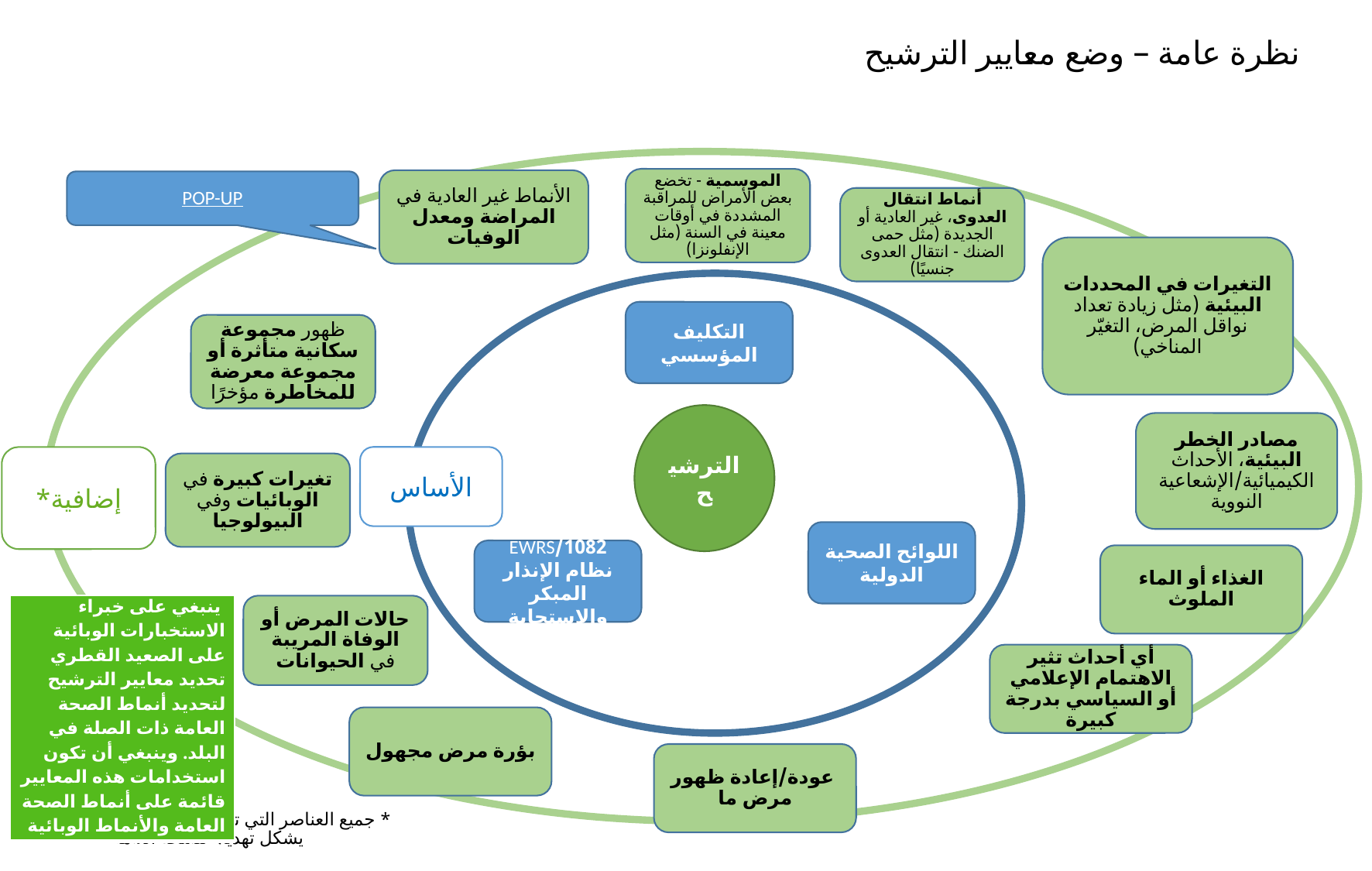

# نظرة عامة – وضع معايير الترشيح

الموسمية - تخضع بعض الأمراض للمراقبة المشددة في أوقات معينة في السنة (مثل الإنفلونزا)
الأنماط غير العادية في المراضة ومعدل الوفيات
POP-UP
أنماط انتقال العدوى، غير العادية أو الجديدة (مثل حمى الضنك - انتقال العدوى جنسيًا)
التغيرات في المحددات البيئية (مثل زيادة تعداد نواقل المرض، التغيّر المناخي)

التكليف المؤسسي
ظهور مجموعة سكانية متأثرة أو مجموعة معرضة للمخاطرة مؤخرًا
الترشيح
مصادر الخطر البيئية، الأحداث الكيميائية/الإشعاعية النووية
إضافية*
الأساس
تغيرات كبيرة في الوبائيات وفي البيولوجيا
اللوائح الصحية الدولية
1082/EWRS نظام الإنذار المبكر والاستجابة
الغذاء أو الماء الملوث
حالات المرض أو الوفاة المريبة في الحيوانات
| ينبغي على خبراء الاستخبارات الوبائية على الصعيد القطري تحديد معايير الترشيح لتحديد أنماط الصحة العامة ذات الصلة في البلد. وينبغي أن تكون استخدامات هذه المعايير قائمة على أنماط الصحة العامة والأنماط الوبائية الإقليمية الخاصة |
| --- |
أي أحداث تثير الاهتمام الإعلامي أو السياسي بدرجة كبيرة
بؤرة مرض مجهول
 عودة/إعادة ظهور مرض ما
* جميع العناصر التي تجعلك تشك في أن حدثًا ما قد يشكل تهديدًا للصحة العامة